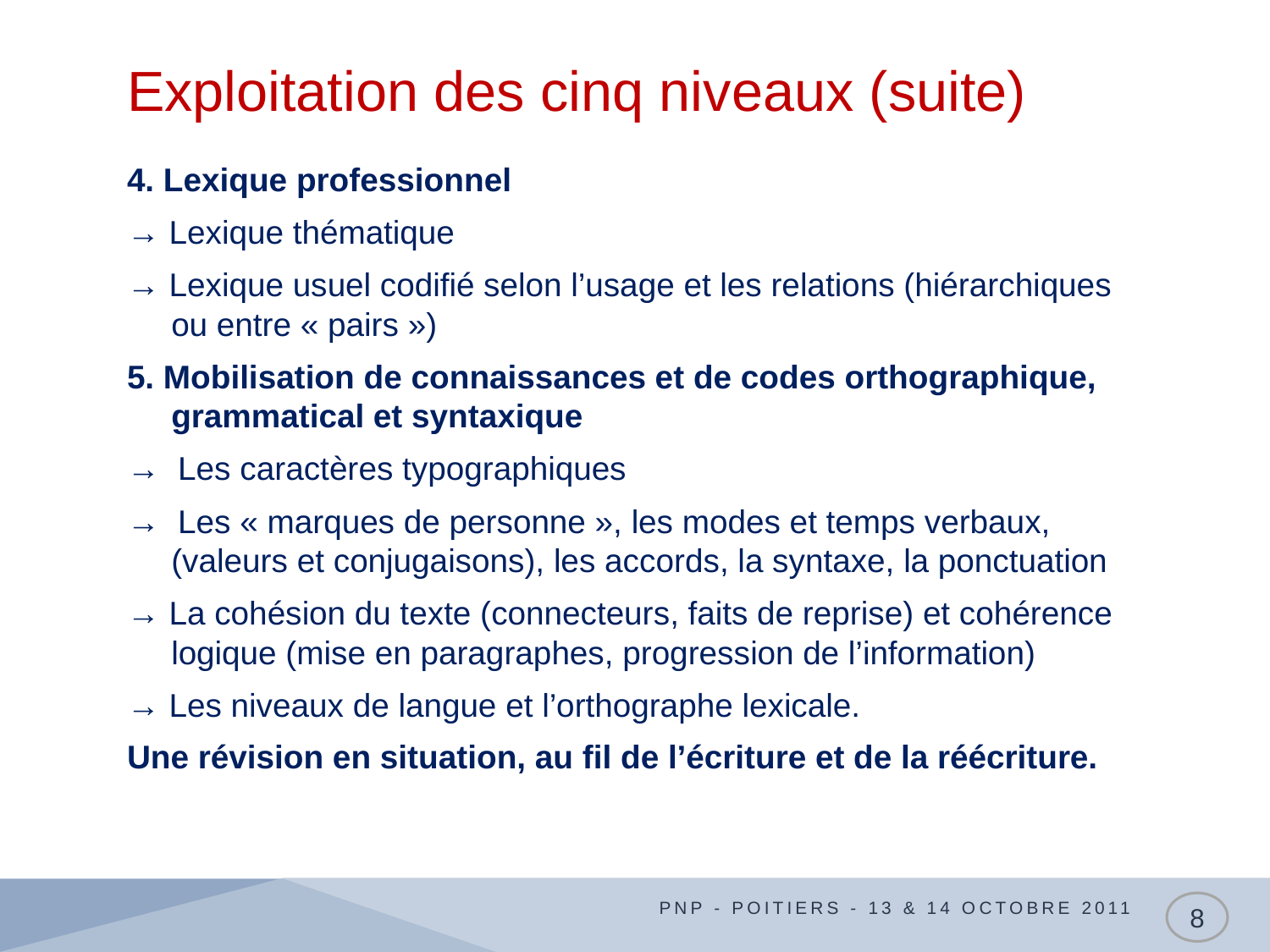

# Exploitation des cinq niveaux (suite)
4. Lexique professionnel
→ Lexique thématique
→ Lexique usuel codifié selon l’usage et les relations (hiérarchiques ou entre « pairs »)
5. Mobilisation de connaissances et de codes orthographique, grammatical et syntaxique
→  Les caractères typographiques
→  Les « marques de personne », les modes et temps verbaux, (valeurs et conjugaisons), les accords, la syntaxe, la ponctuation
→ La cohésion du texte (connecteurs, faits de reprise) et cohérence logique (mise en paragraphes, progression de l’information)
→ Les niveaux de langue et l’orthographe lexicale.
Une révision en situation, au fil de l’écriture et de la réécriture.

PNP - Poitiers - 13 & 14 octobre 2011
8